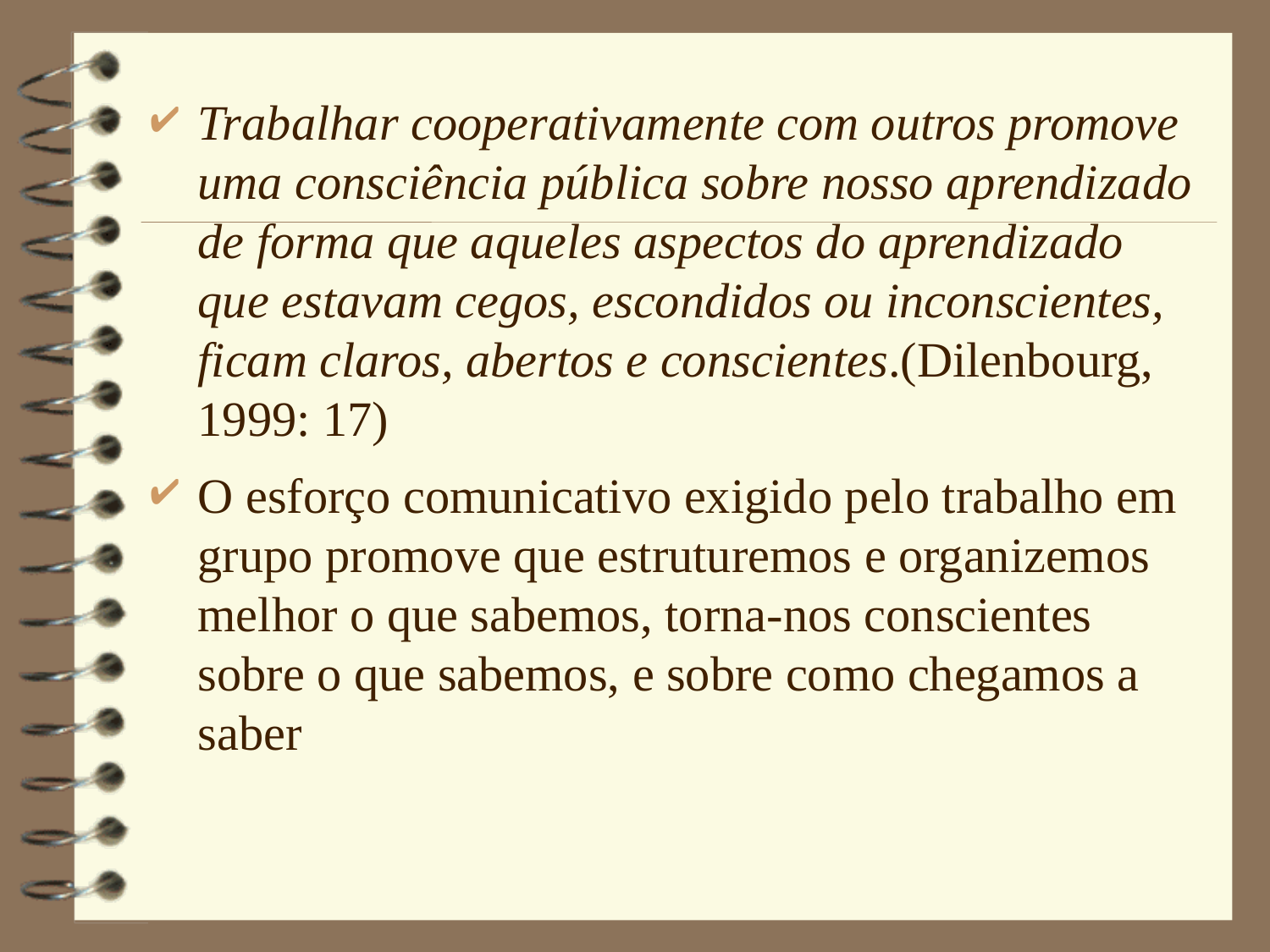

Trabalhar cooperativamente com outros promove uma consciência pública sobre nosso aprendizado de forma que aqueles aspectos do aprendizado que estavam cegos, escondidos ou inconscientes, ficam claros, abertos e conscientes.(Dilenbourg, 1999: 17)
O esforço comunicativo exigido pelo trabalho em grupo promove que estruturemos e organizemos melhor o que sabemos, torna-nos conscientes sobre o que sabemos, e sobre como chegamos a saber